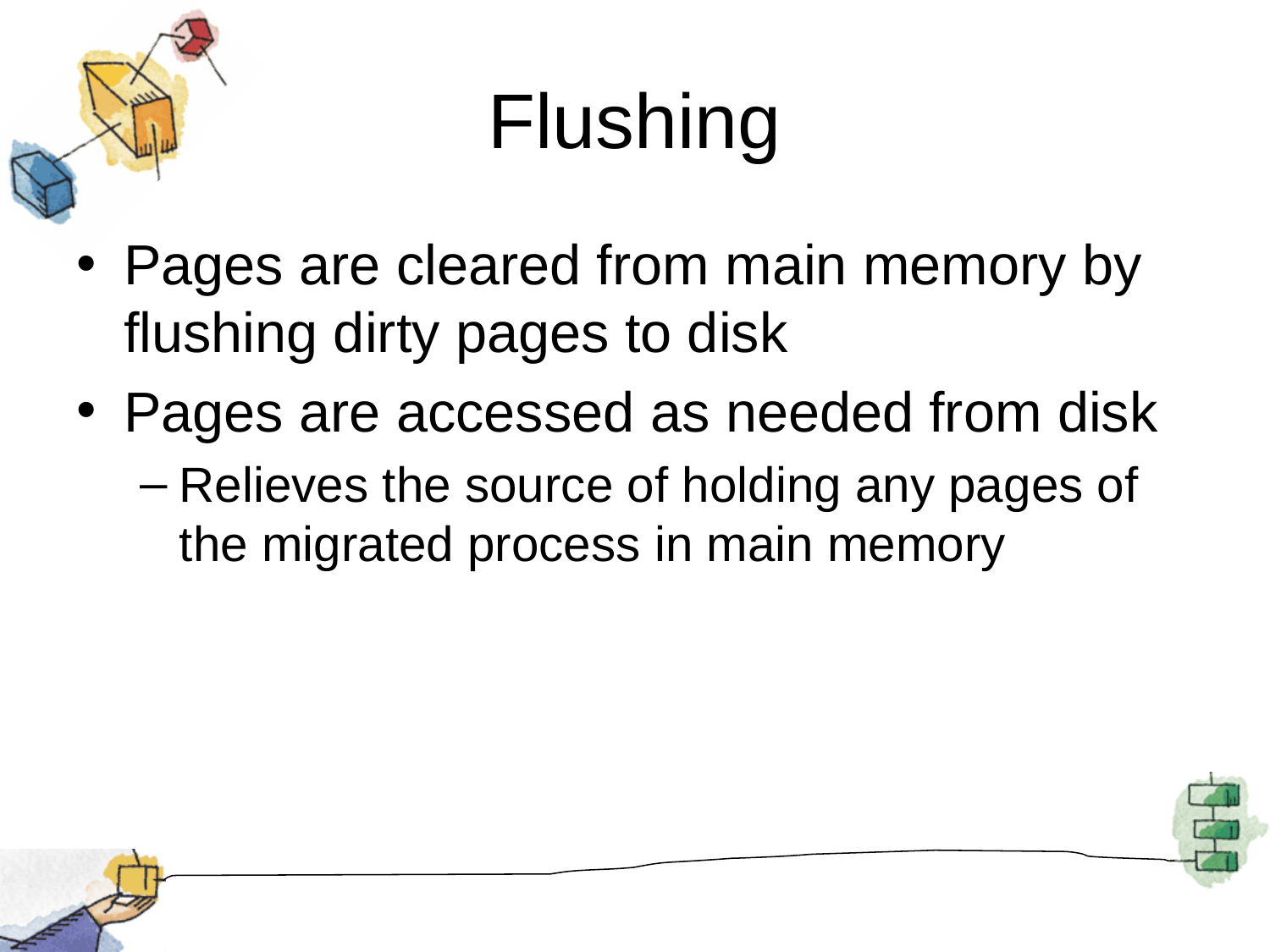

# Flushing
Pages are cleared from main memory by flushing dirty pages to disk
Pages are accessed as needed from disk
Relieves the source of holding any pages of the migrated process in main memory